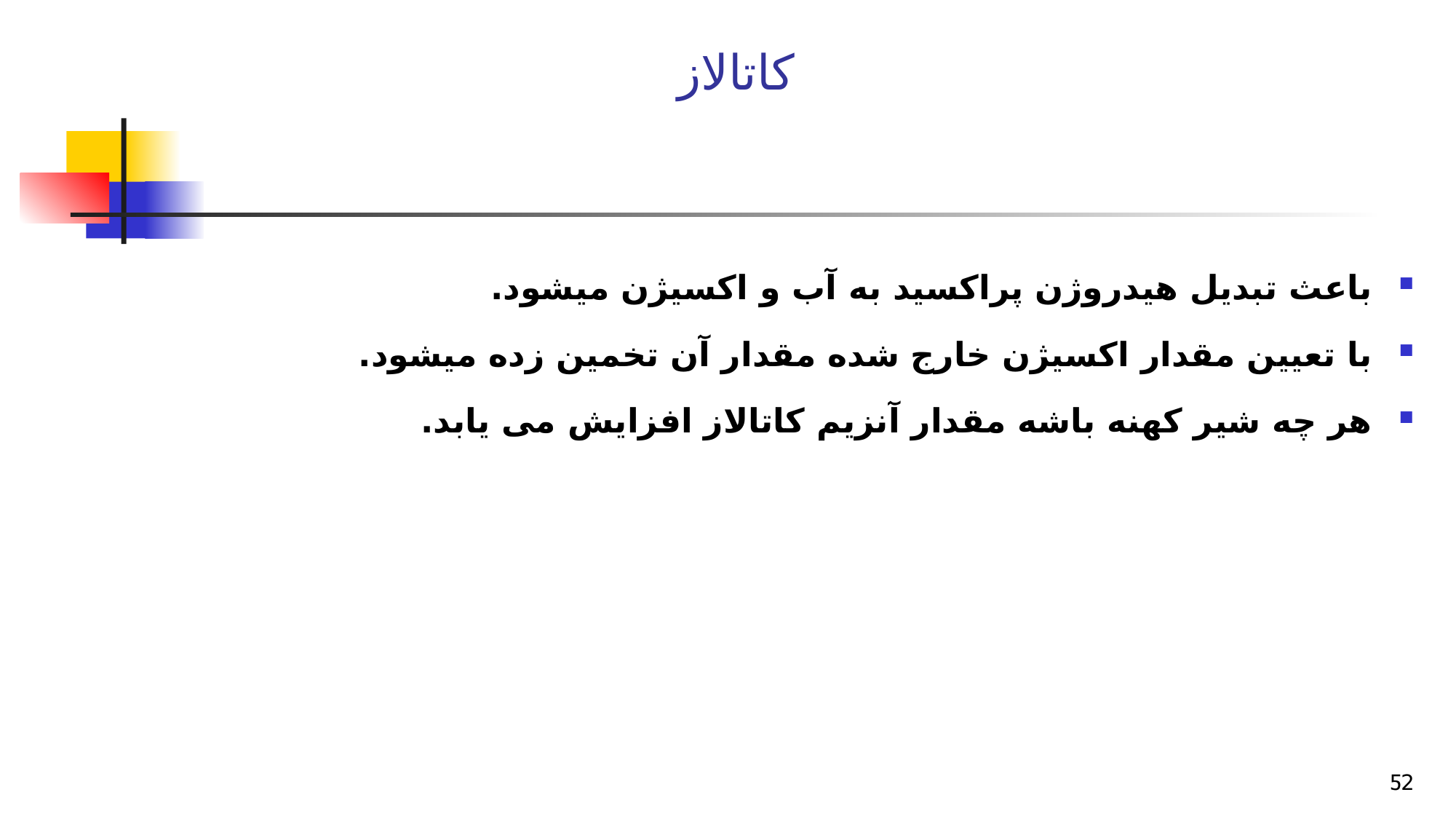

# کاتالاز
باعث تبدیل هیدروژن پراکسید به آب و اکسیژن میشود.
با تعیین مقدار اکسیژن خارج شده مقدار آن تخمین زده میشود.
هر چه شیر کهنه باشه مقدار آنزیم کاتالاز افزایش می یابد.

52